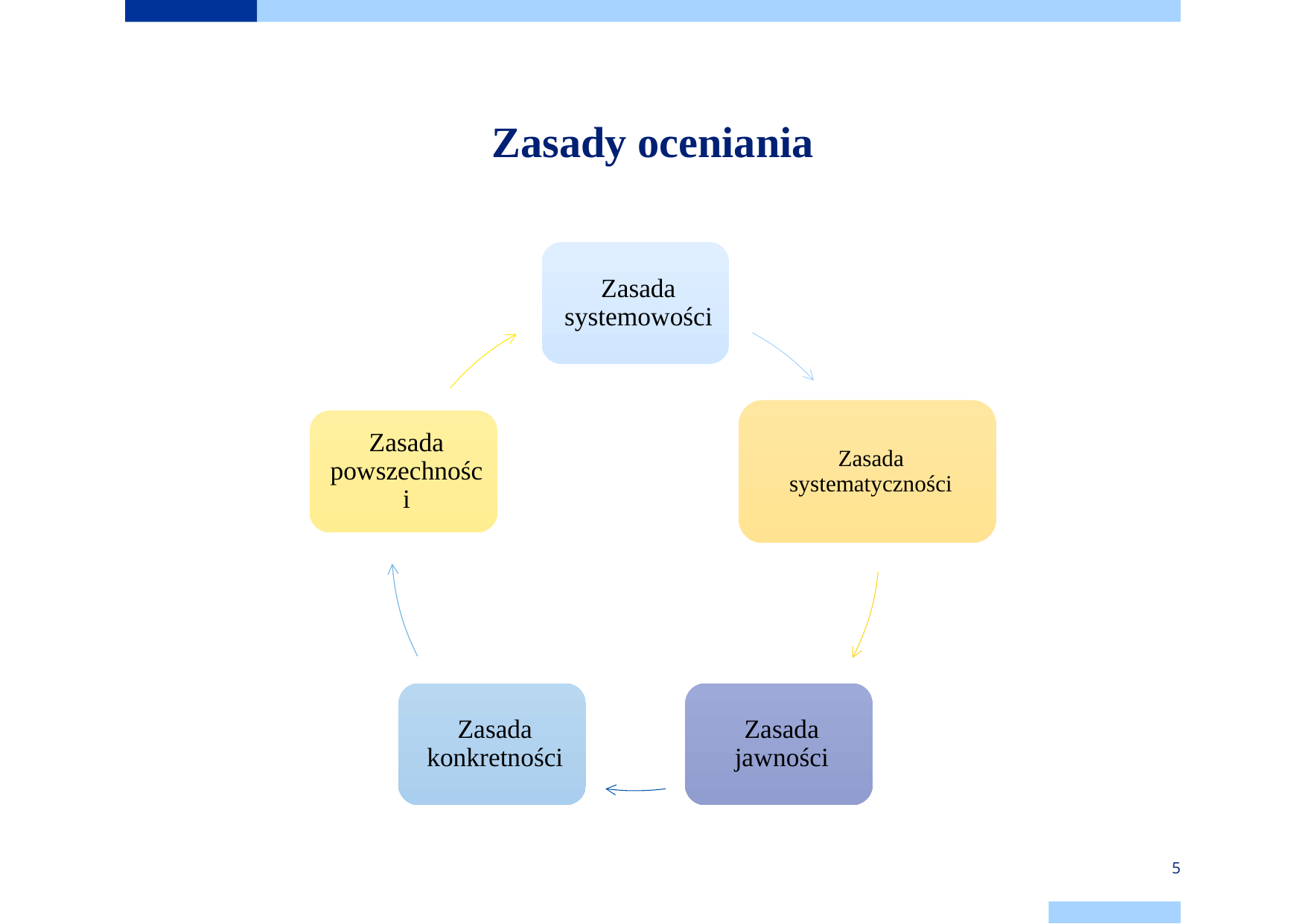

# Zasady oceniania
Zasada systemowości
Zasada systematyczności
Zasada jawności
Zasada konkretności
Zasada powszechności
5